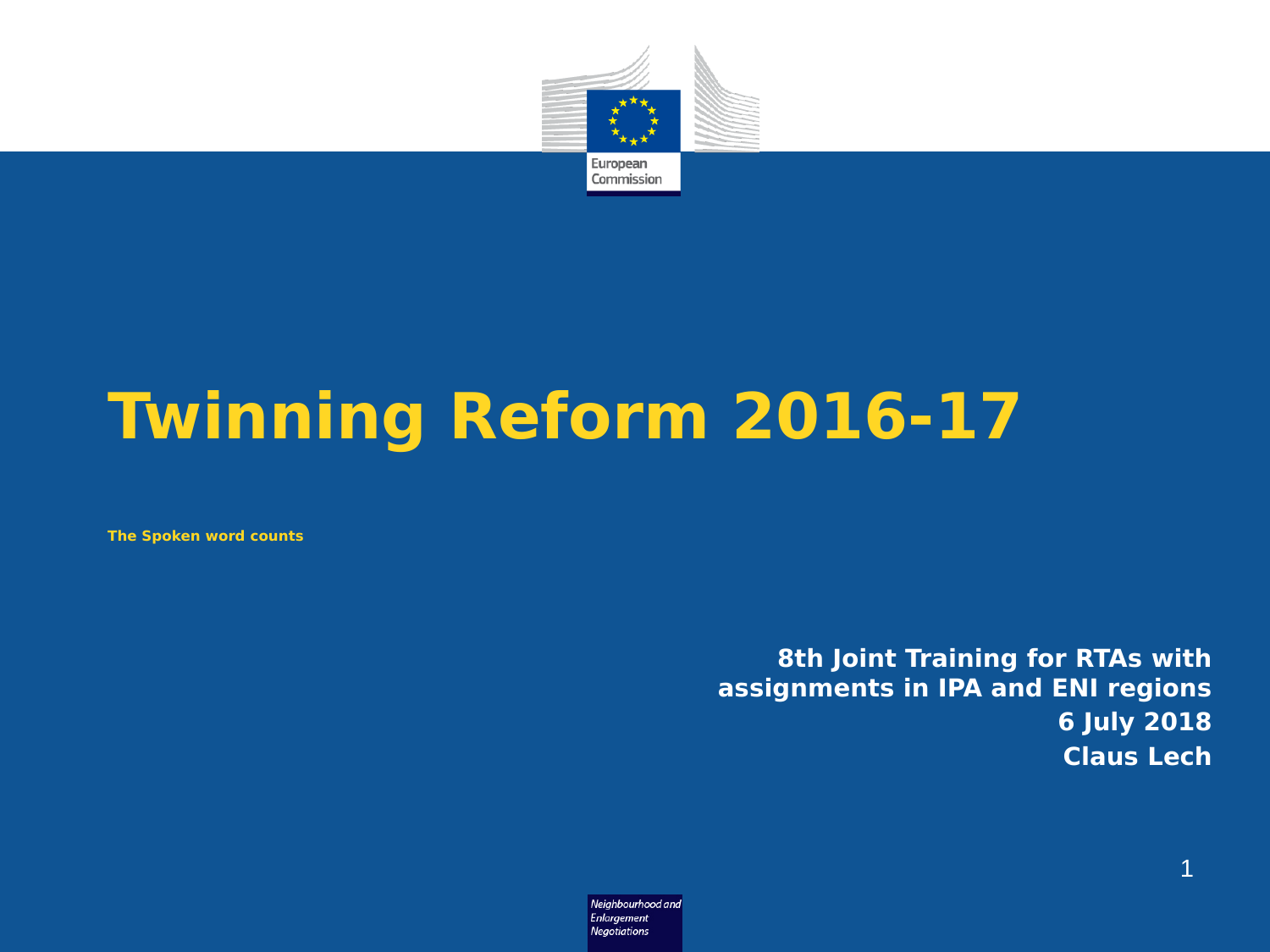

# Twinning Reform 2016-17 The Spoken word counts
8th Joint Training for RTAs with assignments in IPA and ENI regions
6 July 2018
Claus Lech
1